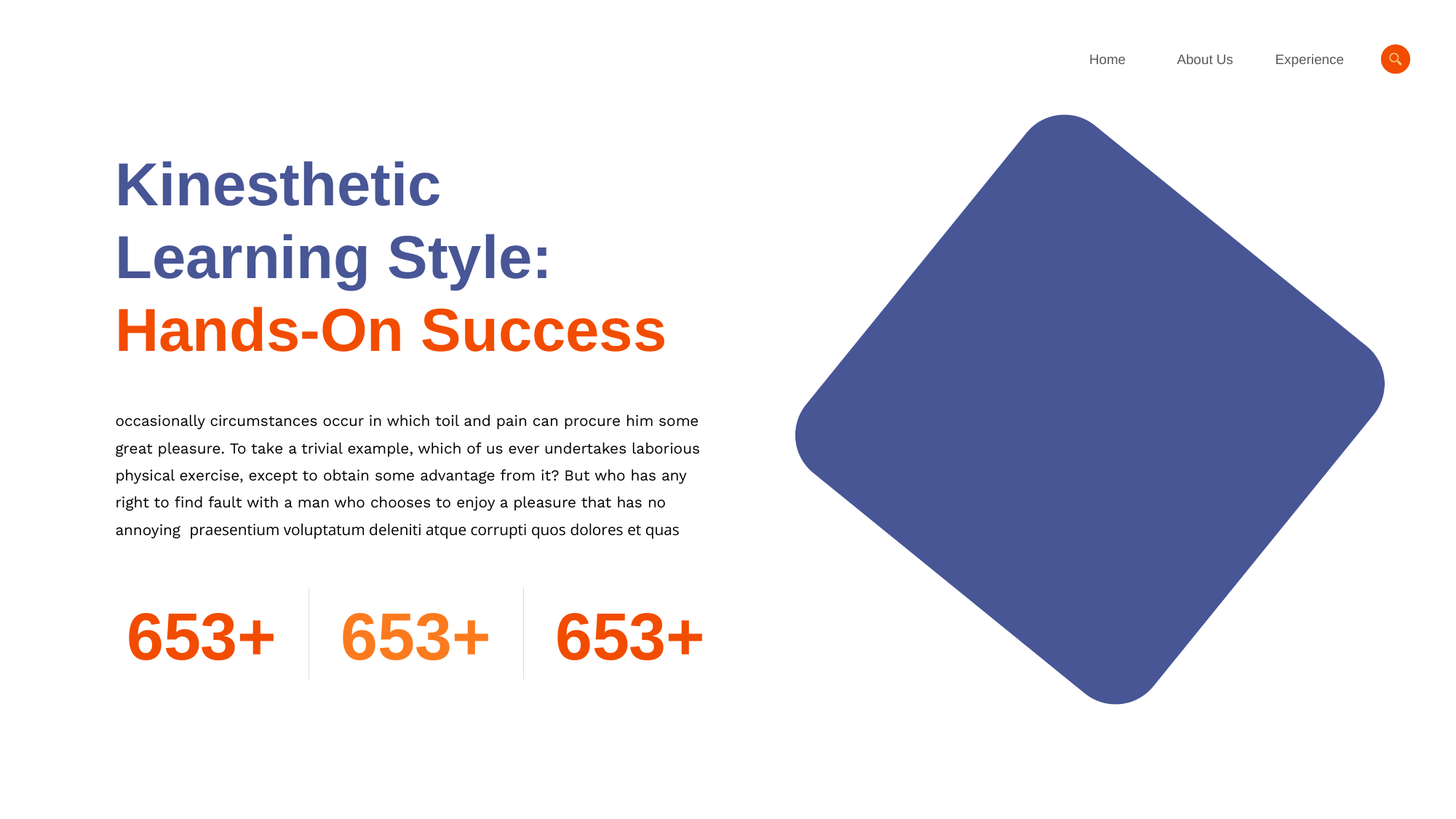

Kinesthetic
Learning Style:
Hands-On Success

occasionally circumstances occur in which toil and pain can procure him some great pleasure. To take a trivial example, which of us ever undertakes laborious physical exercise, except to obtain some advantage from it? But who has any right to find fault with a man who chooses to enjoy a pleasure that has no annoying  praesentium voluptatum deleniti atque corrupti quos dolores et quas
653+
653+
653+